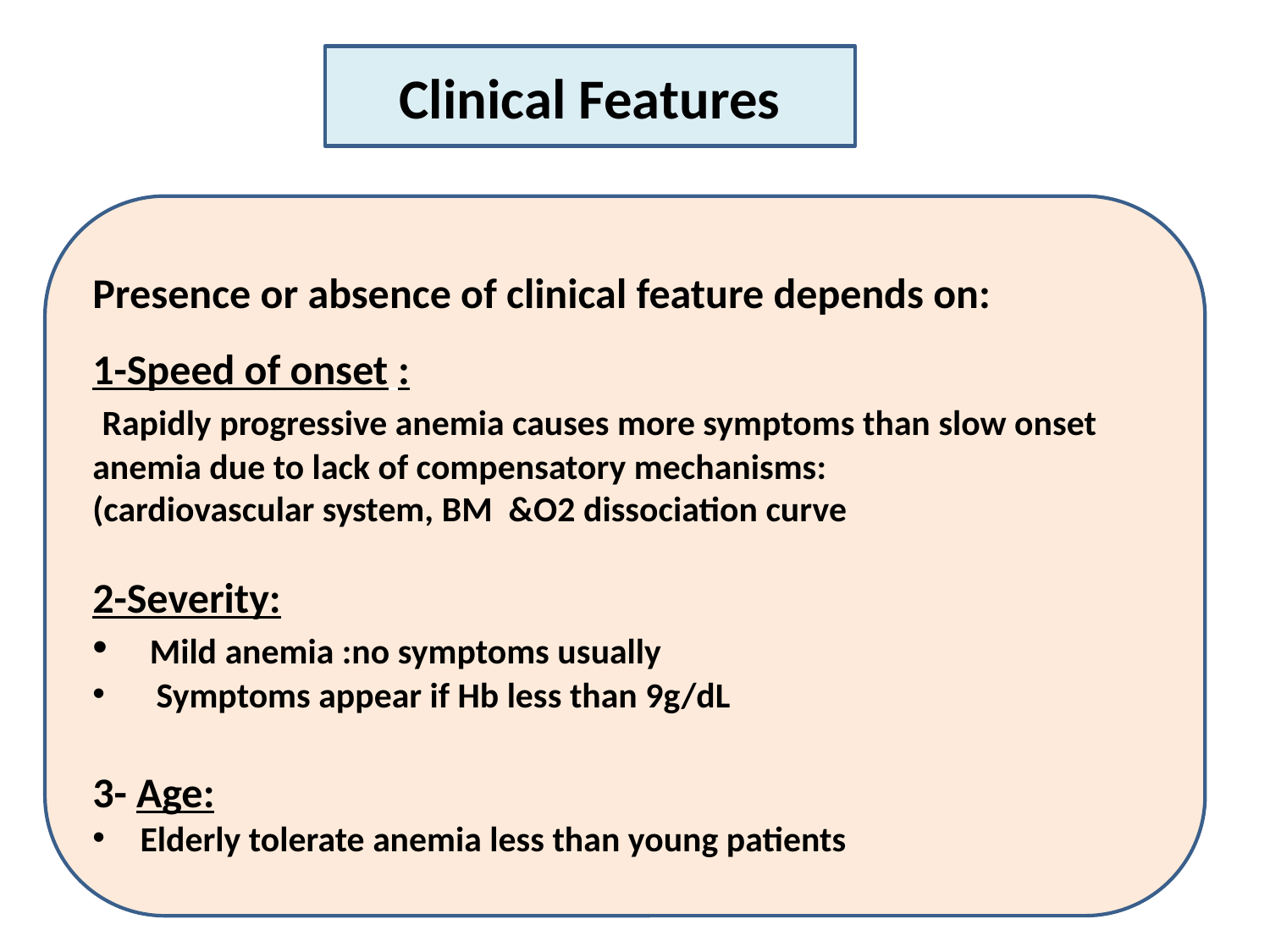

Clinical Features

Presence or absence of clinical feature depends on:
1-Speed of onset :
 Rapidly progressive anemia causes more symptoms than slow onset anemia due to lack of compensatory mechanisms:
(cardiovascular system, BM  &O2 dissociation curve

2-Severity:
 Mild anemia :no symptoms usually
  Symptoms appear if Hb less than 9g/dL

3- Age:
Elderly tolerate anemia less than young patients